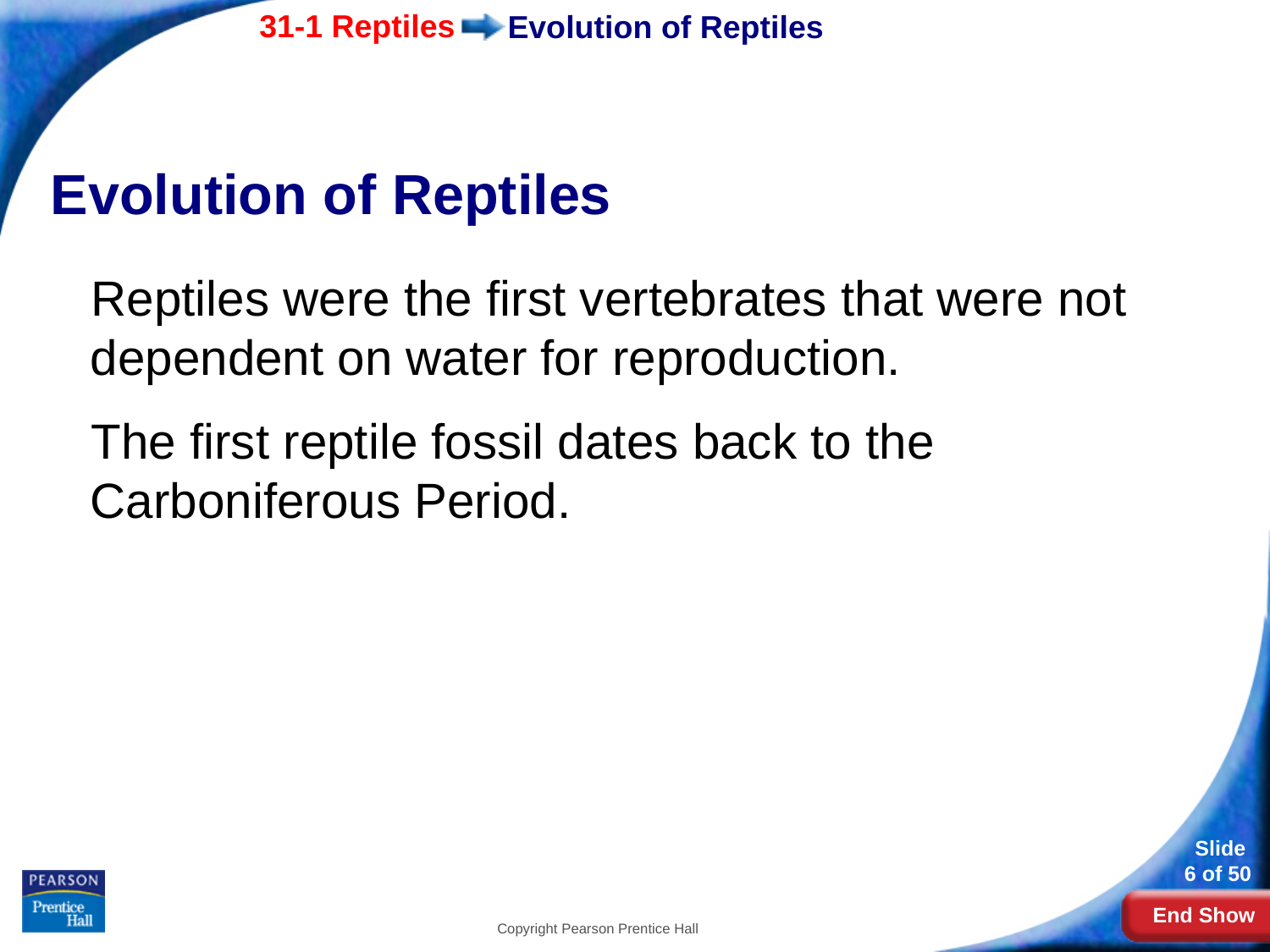

# Evolution of Reptiles
Evolution of Reptiles
Reptiles were the first vertebrates that were not dependent on water for reproduction.
The first reptile fossil dates back to the Carboniferous Period.

Copyright Pearson Prentice Hall